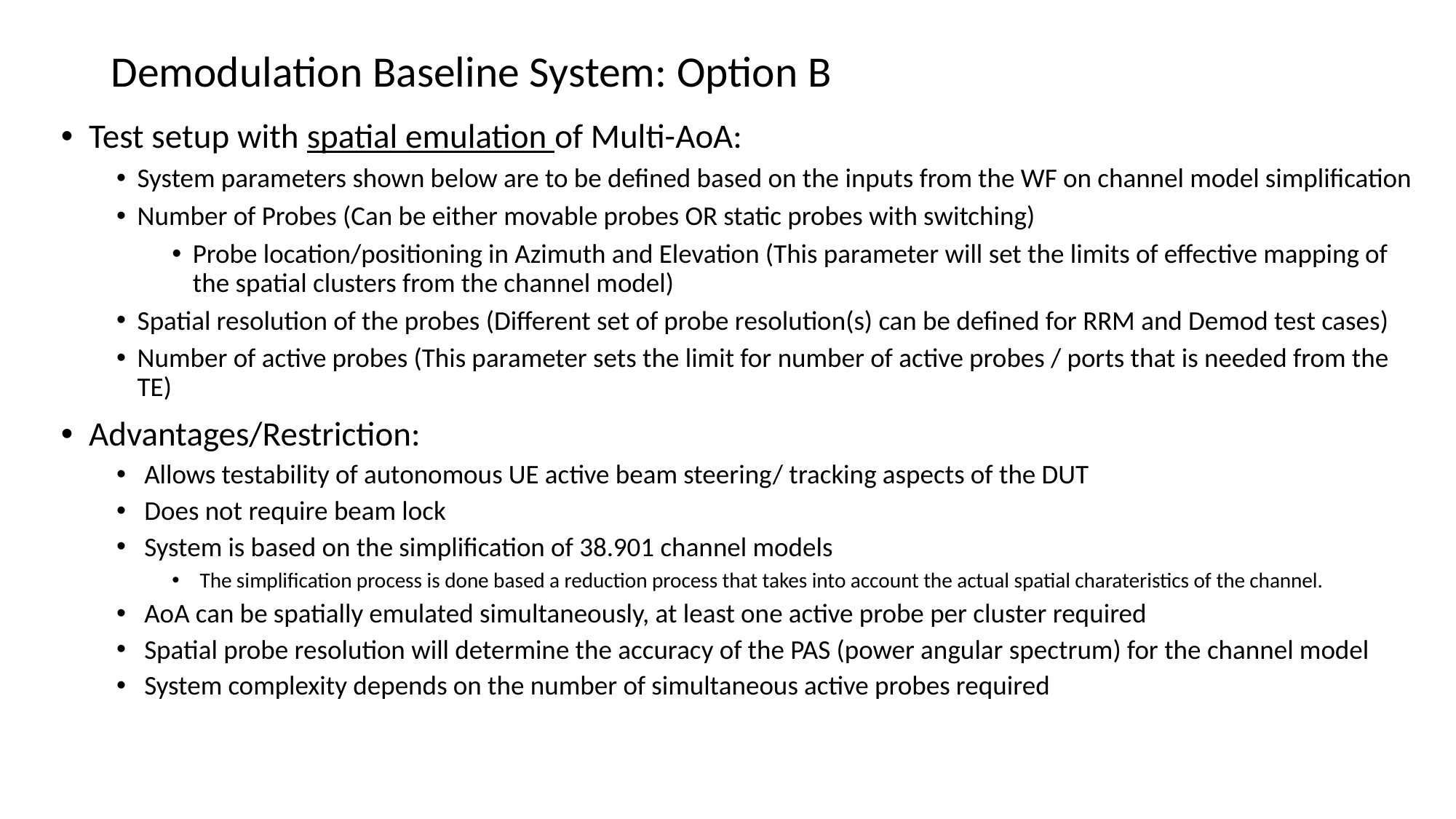

# Demodulation Baseline System: Option B
Test setup with spatial emulation of Multi-AoA:
System parameters shown below are to be defined based on the inputs from the WF on channel model simplification
Number of Probes (Can be either movable probes OR static probes with switching)
Probe location/positioning in Azimuth and Elevation (This parameter will set the limits of effective mapping of the spatial clusters from the channel model)
Spatial resolution of the probes (Different set of probe resolution(s) can be defined for RRM and Demod test cases)
Number of active probes (This parameter sets the limit for number of active probes / ports that is needed from the TE)
Advantages/Restriction:
Allows testability of autonomous UE active beam steering/ tracking aspects of the DUT
Does not require beam lock
System is based on the simplification of 38.901 channel models
The simplification process is done based a reduction process that takes into account the actual spatial charateristics of the channel.
AoA can be spatially emulated simultaneously, at least one active probe per cluster required
Spatial probe resolution will determine the accuracy of the PAS (power angular spectrum) for the channel model
System complexity depends on the number of simultaneous active probes required